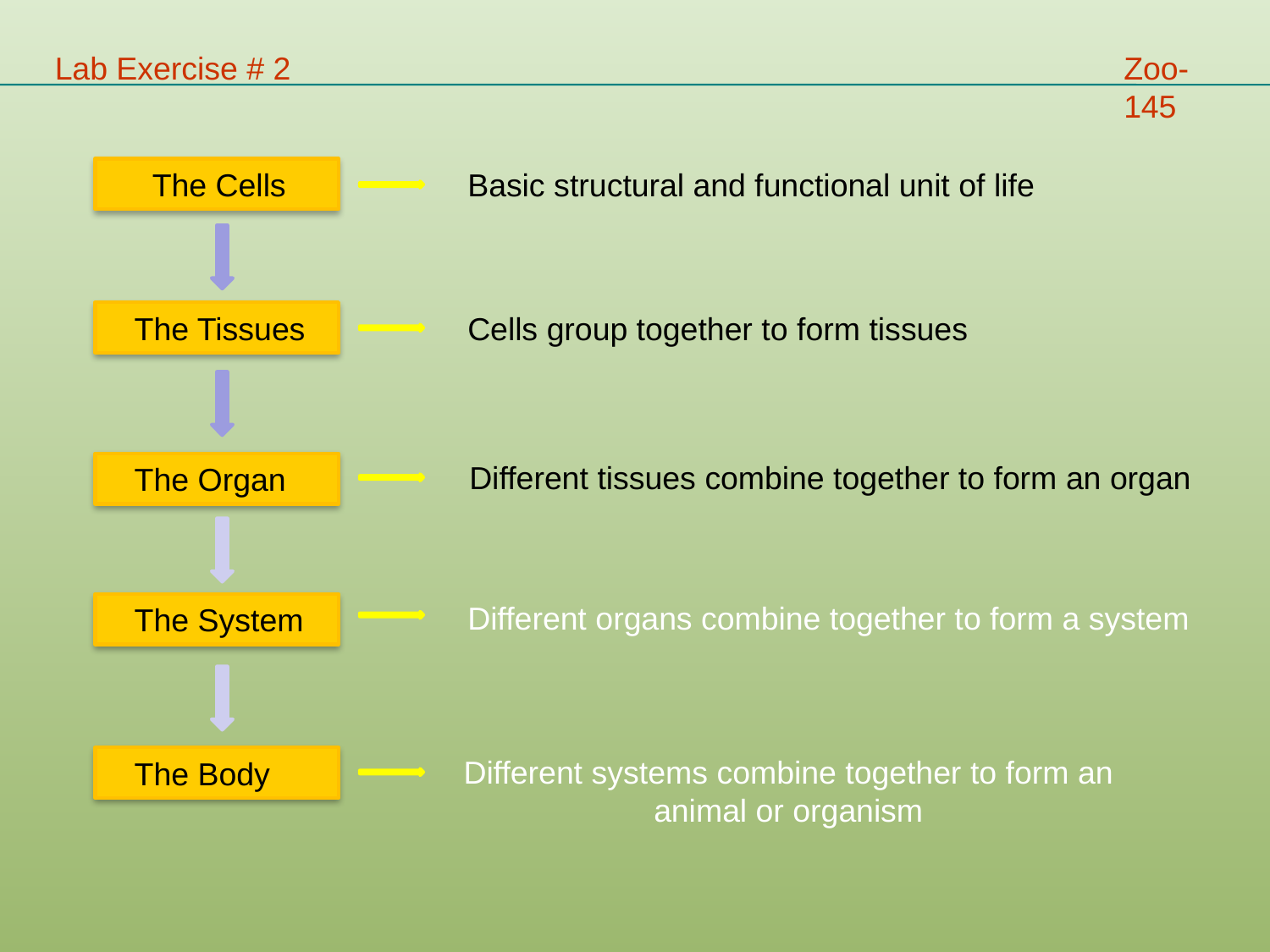

Lab Exercise # 2
Zoo- 145

     The Cells
Basic structural and functional unit of life

   The Tissues
Cells group together to form tissues

Different tissues combine together to form an organ
   The Organ

Different organs combine together to form a system
   The System

Different systems combine together to form an animal or organism
   The Body